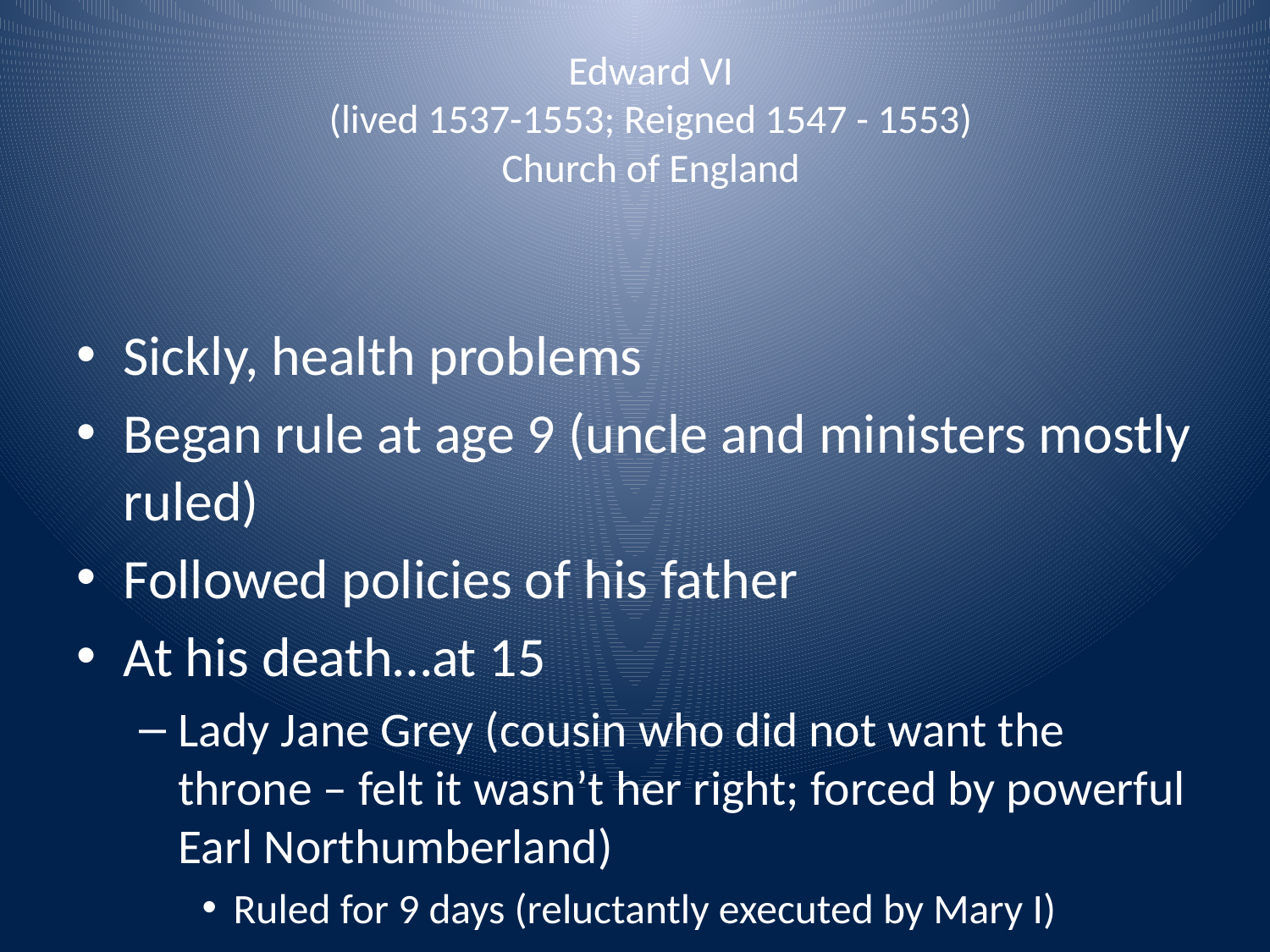

# Edward VI (lived 1537-1553; Reigned 1547 - 1553) Church of England
Sickly, health problems
Began rule at age 9 (uncle and ministers mostly ruled)
Followed policies of his father
At his death…at 15
Lady Jane Grey (cousin who did not want the throne – felt it wasn’t her right; forced by powerful Earl Northumberland)
Ruled for 9 days (reluctantly executed by Mary I)